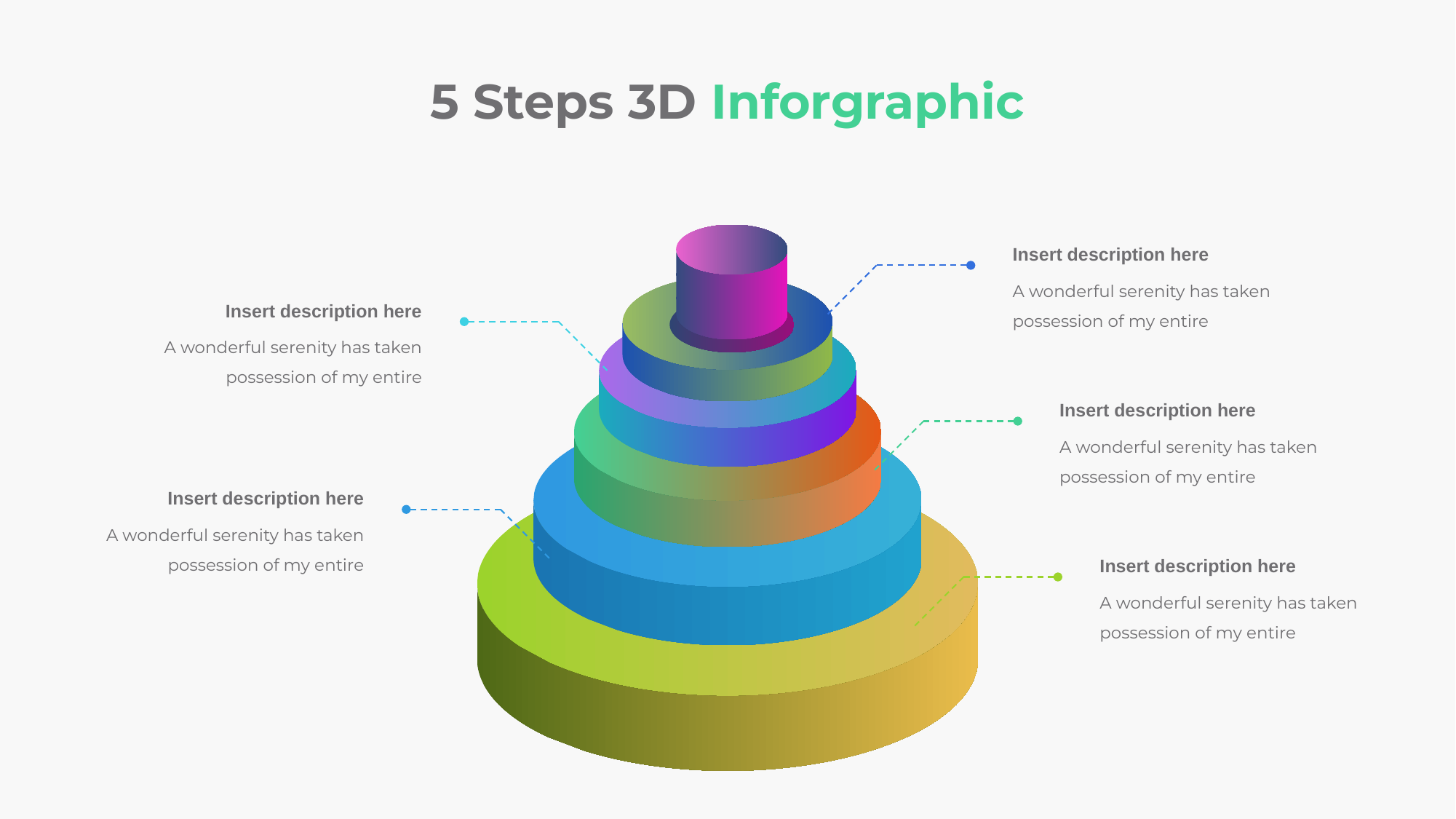

5 Steps 3D Inforgraphic

Insert description here
A wonderful serenity has taken possession of my entire
Insert description here
A wonderful serenity has taken possession of my entire
Insert description here
A wonderful serenity has taken possession of my entire
Insert description here
A wonderful serenity has taken possession of my entire
Insert description here
A wonderful serenity has taken possession of my entire